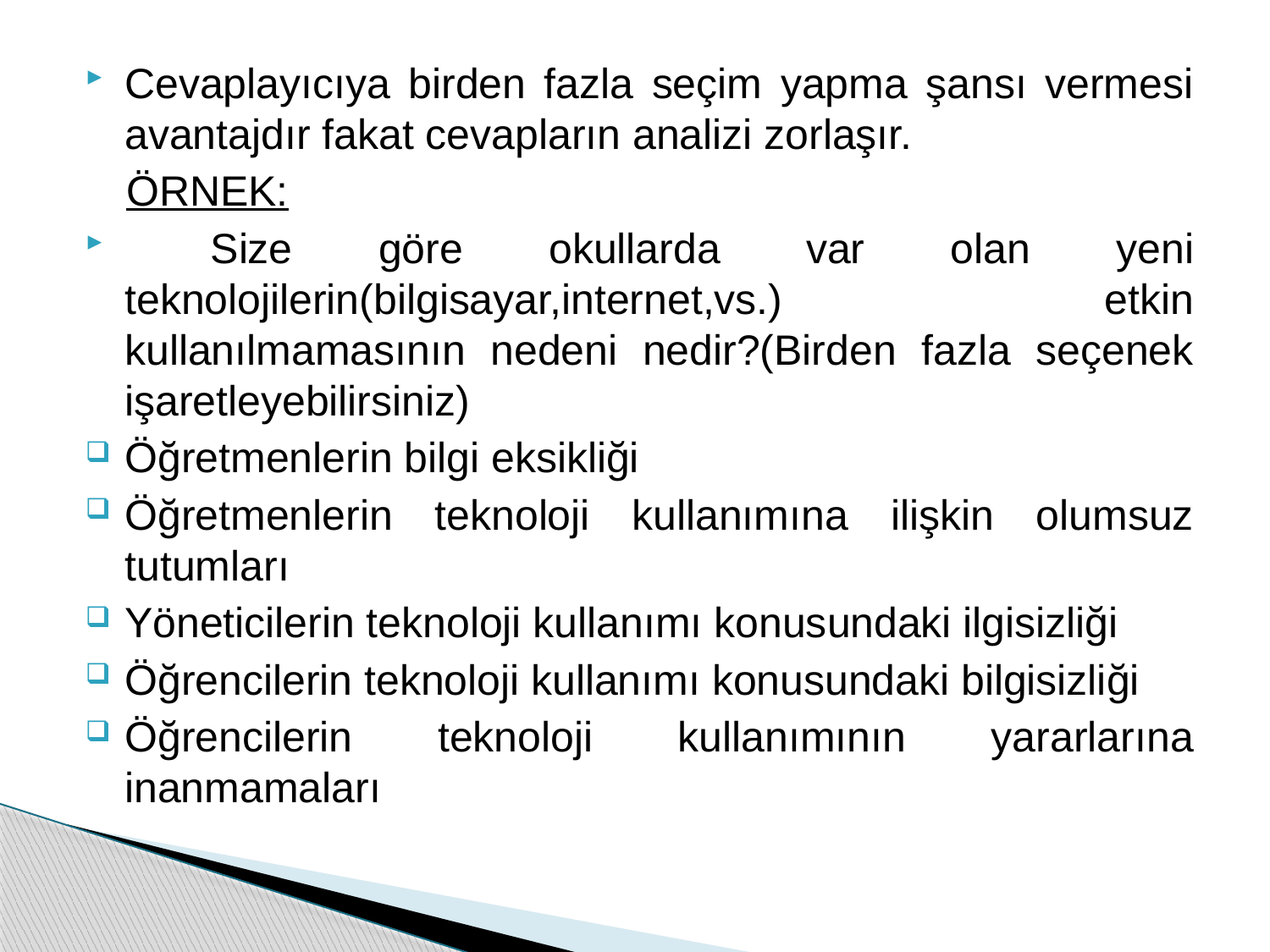

Cevaplayıcıya birden fazla seçim yapma şansı vermesi avantajdır fakat cevapların analizi zorlaşır.
   ÖRNEK:
 Size göre okullarda var olan yeni teknolojilerin(bilgisayar,internet,vs.) etkin kullanılmamasının nedeni nedir?(Birden fazla seçenek işaretleyebilirsiniz)
Öğretmenlerin bilgi eksikliği
Öğretmenlerin teknoloji kullanımına ilişkin olumsuz tutumları
Yöneticilerin teknoloji kullanımı konusundaki ilgisizliği
Öğrencilerin teknoloji kullanımı konusundaki bilgisizliği
Öğrencilerin teknoloji kullanımının yararlarına inanmamaları